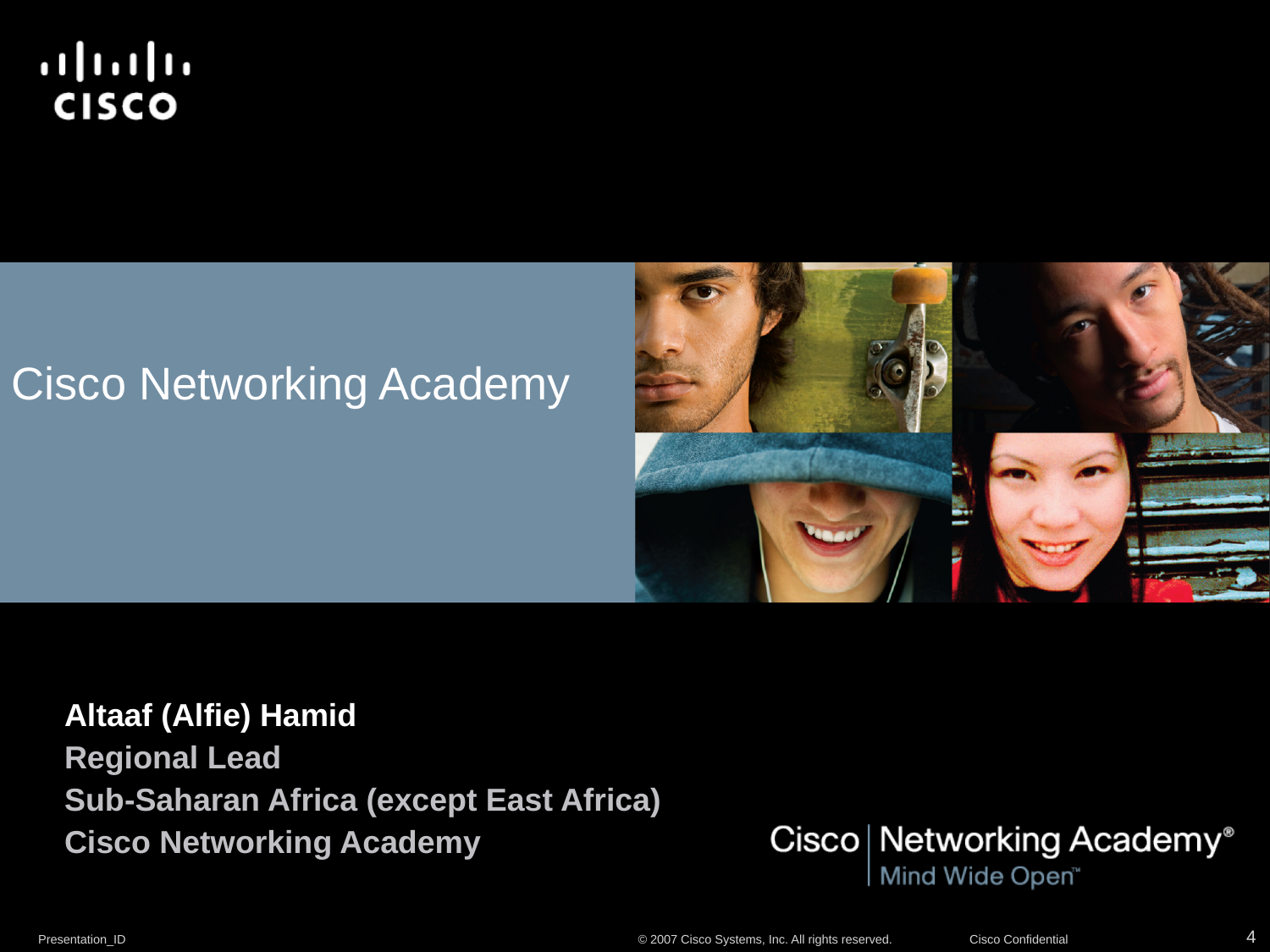

# Cisco Networking Academy

Altaaf (Alfie) Hamid
Regional Lead
Sub-Saharan Africa (except East Africa)
Cisco Networking Academy